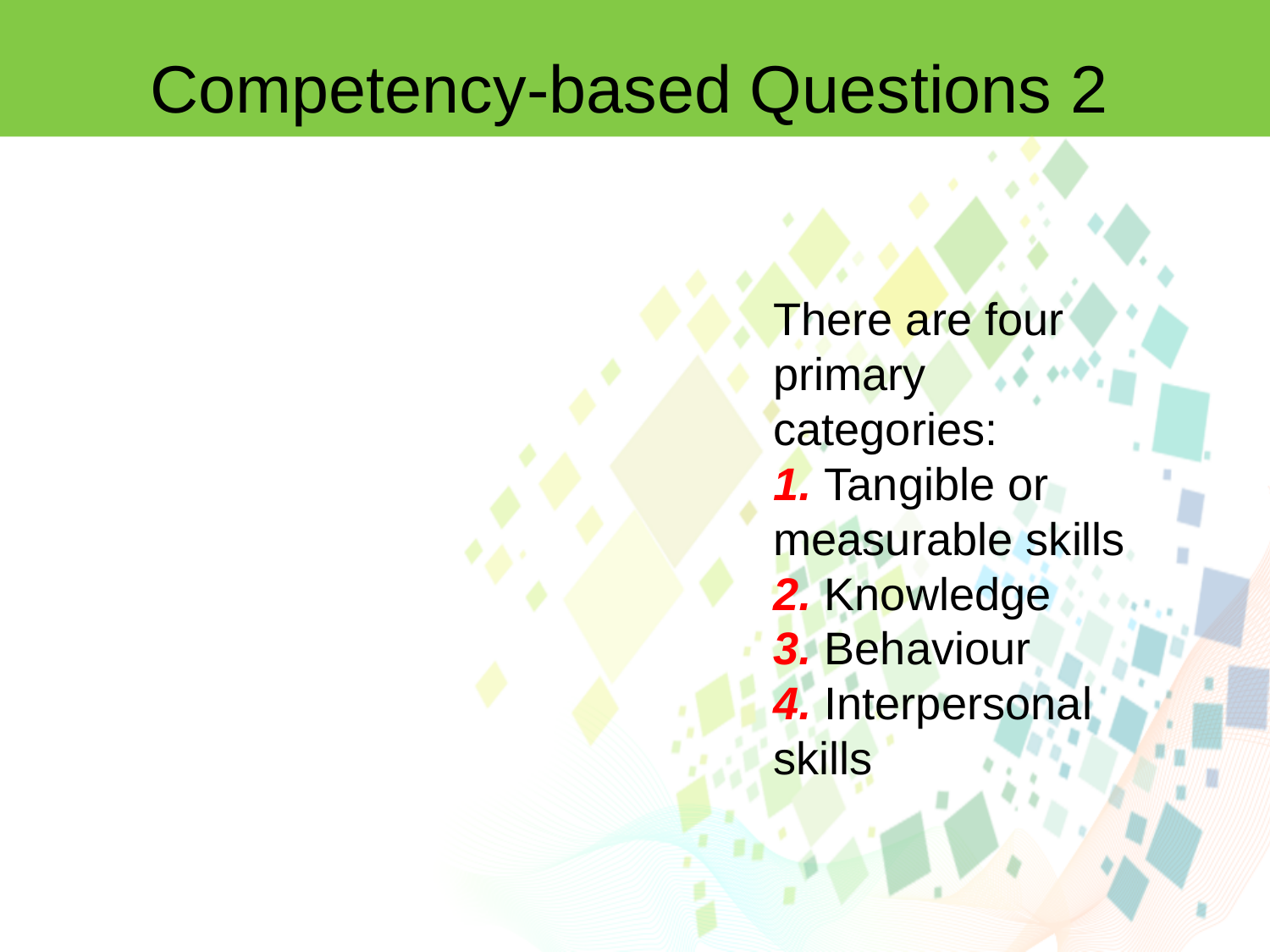

Competency-based Questions 2
There are four primary categories:
1. Tangible or measurable skills
2. Knowledge
3. Behaviour
4. Interpersonal skills